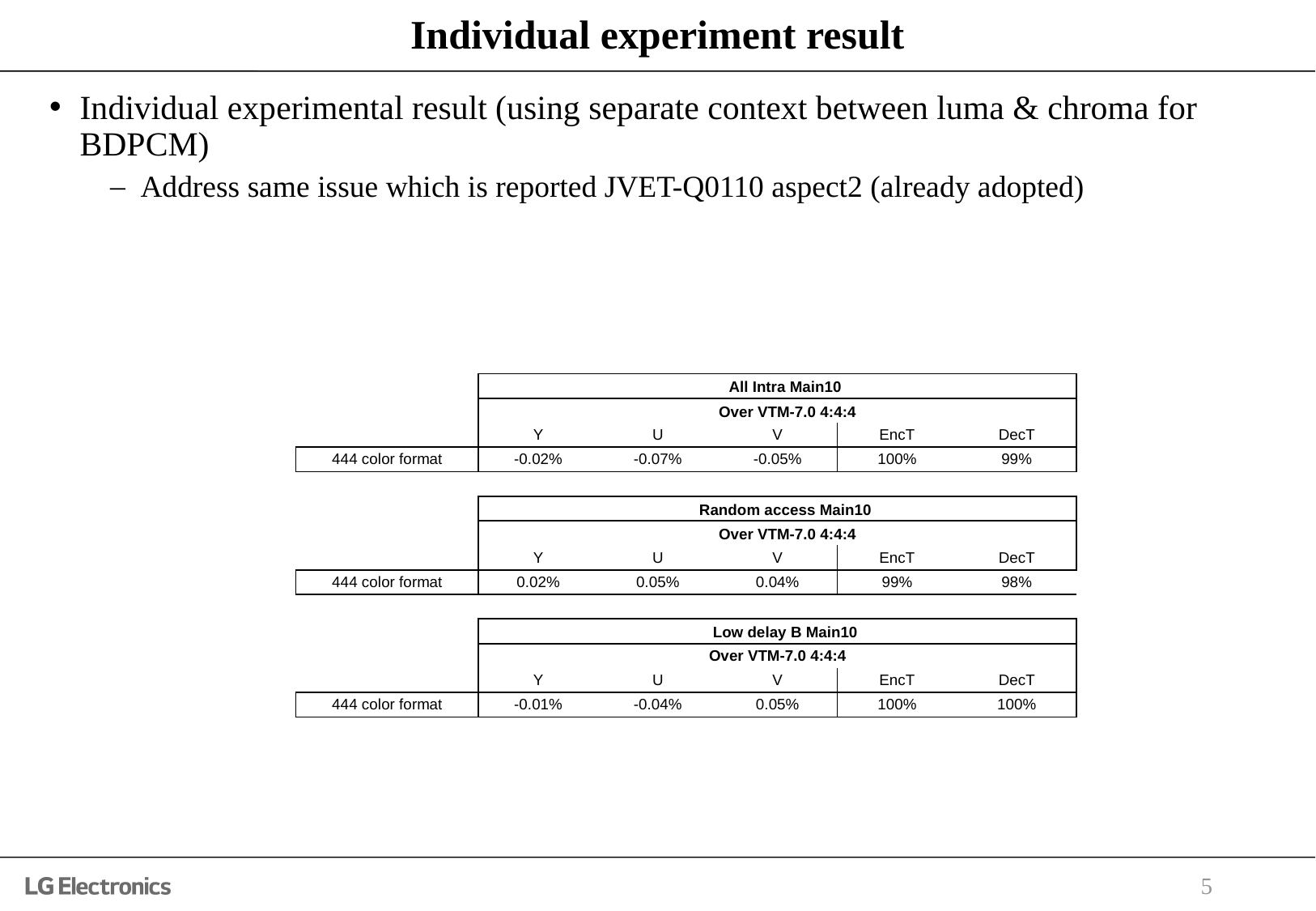

# Individual experiment result
Individual experimental result (using separate context between luma & chroma for BDPCM)
Address same issue which is reported JVET-Q0110 aspect2 (already adopted)

|  | All Intra Main10 |  |  |  |  |
| --- | --- | --- | --- | --- | --- |
|  | Over VTM-7.0 4:4:4 |  |  |  |  |
|  | Y | U | V | EncT | DecT |
| 444 color format | -0.02% | -0.07% | -0.05% | 100% | 99% |
|  |  |  |  |  |  |
|  | Random access Main10 |  |  |  |  |
|  | Over VTM-7.0 4:4:4 |  |  |  |  |
|  | Y | U | V | EncT | DecT |
| 444 color format | 0.02% | 0.05% | 0.04% | 99% | 98% |
|  |  |  |  |  |  |
|  | Low delay B Main10 |  |  |  |  |
|  | Over VTM-7.0 4:4:4 |  |  |  |  |
|  | Y | U | V | EncT | DecT |
| 444 color format | -0.01% | -0.04% | 0.05% | 100% | 100% |
5